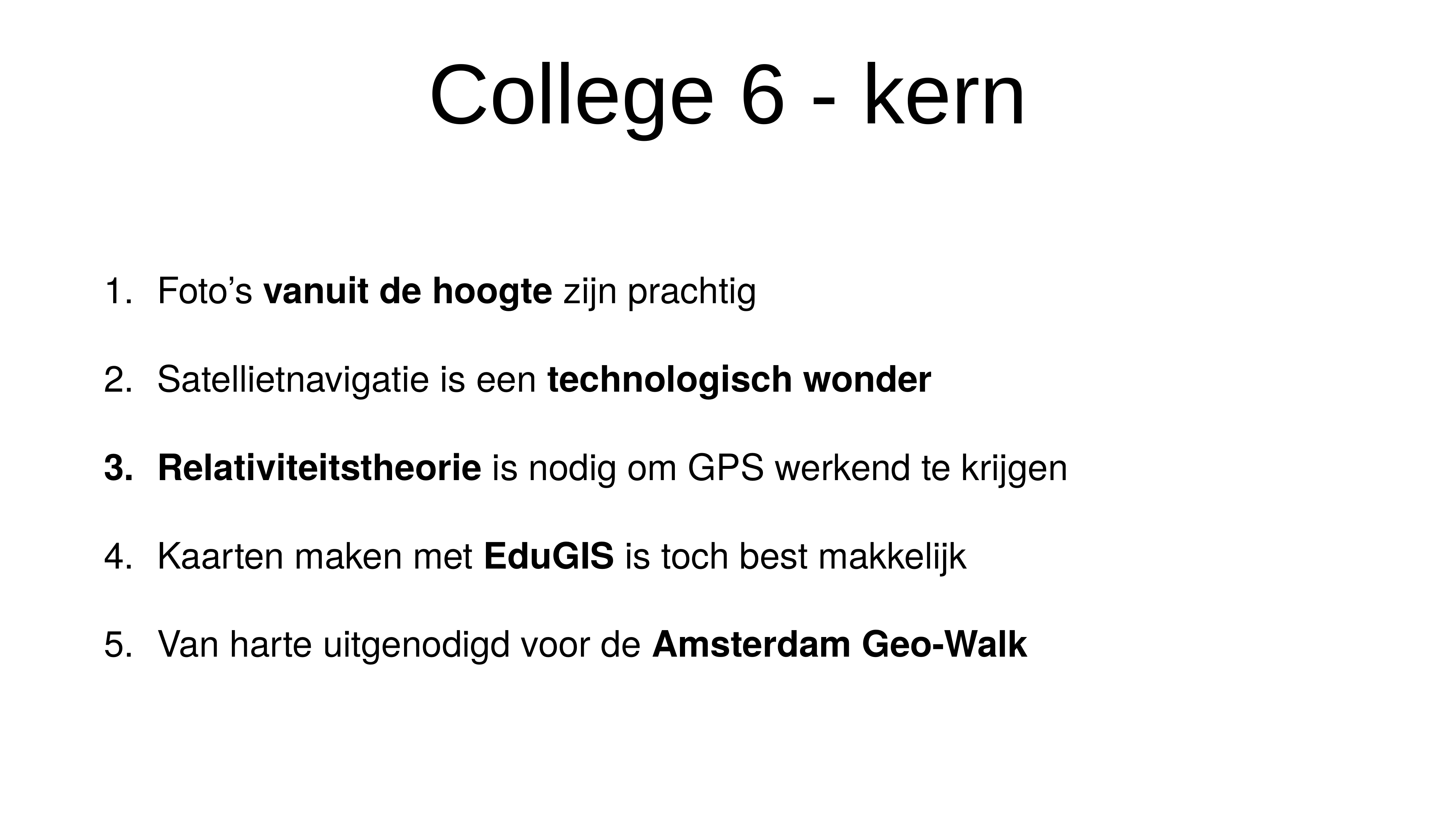

# College 6 - kern
Foto’s vanuit de hoogte zijn prachtig
Satellietnavigatie is een technologisch wonder
Relativiteitstheorie is nodig om GPS werkend te krijgen
Kaarten maken met EduGIS is toch best makkelijk
Van harte uitgenodigd voor de Amsterdam Geo-Walk